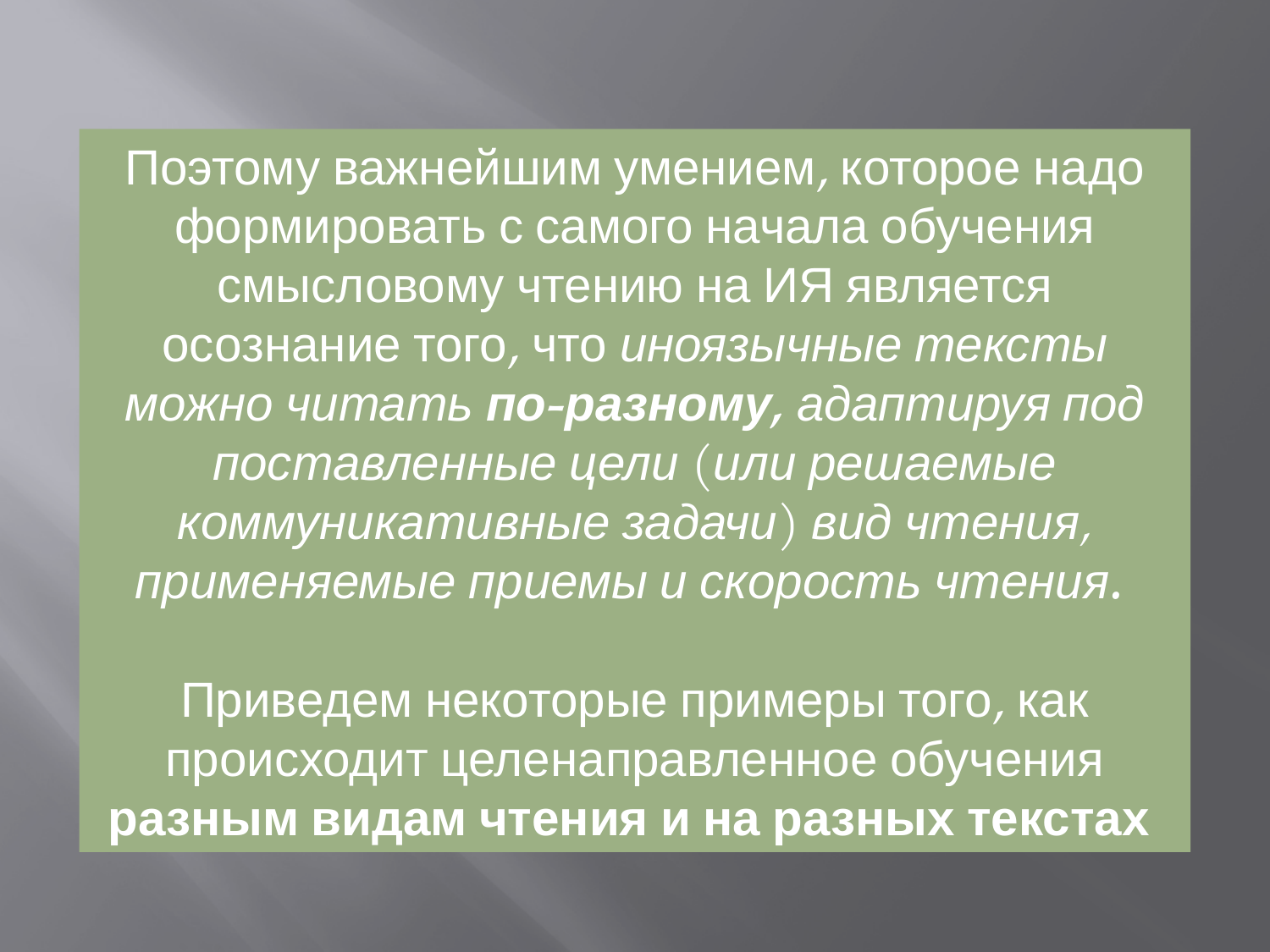

Поэтому важнейшим умением, которое надо формировать с самого начала обучения смысловому чтению на ИЯ является осознание того, что иноязычные тексты можно читать по-разному, адаптируя под поставленные цели (или решаемые коммуникативные задачи) вид чтения, применяемые приемы и скорость чтения.

Приведем некоторые примеры того, как происходит целенаправленное обучения разным видам чтения и на разных текстах